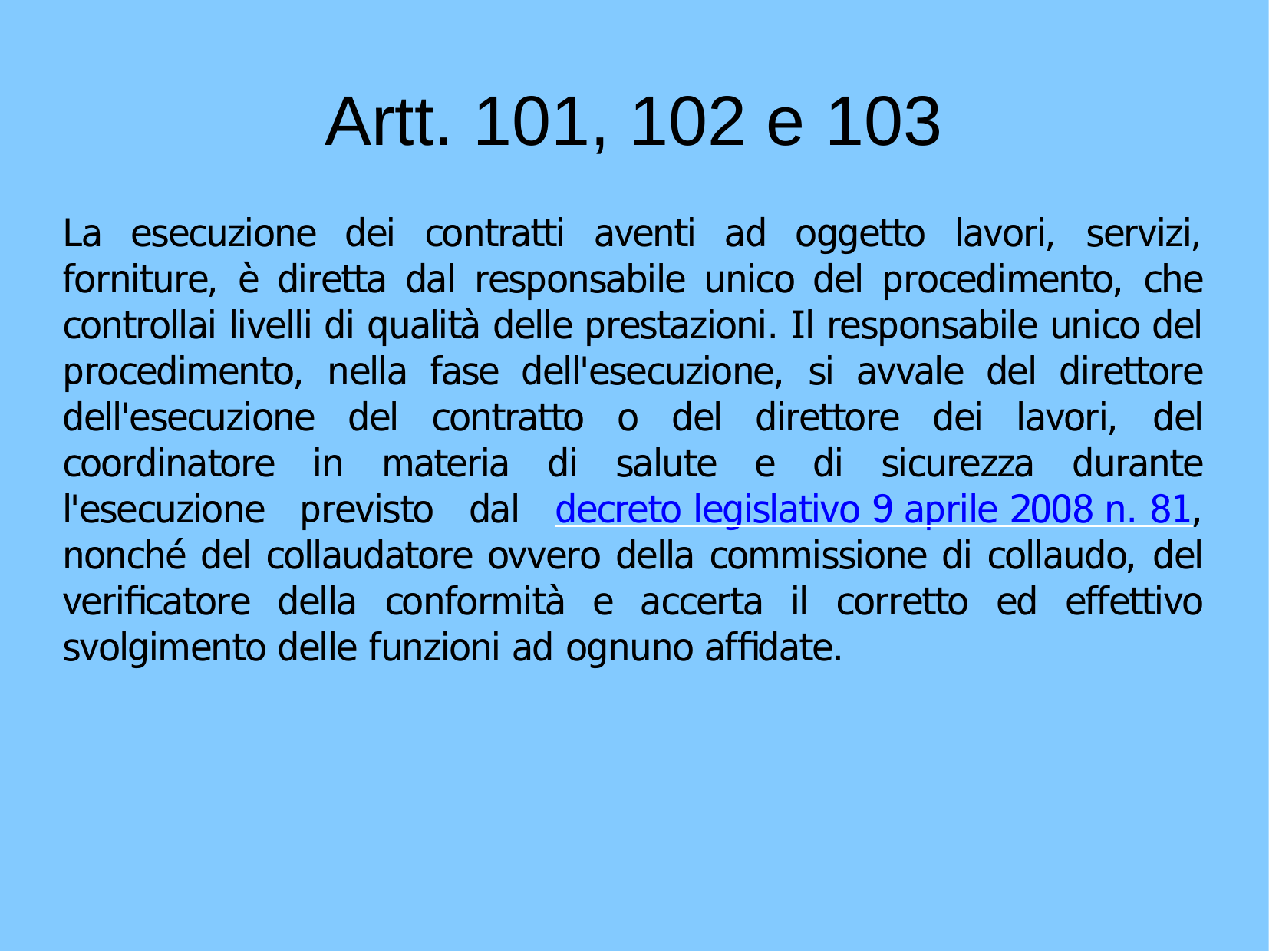

Artt. 101, 102 e 103
La esecuzione dei contratti aventi ad oggetto lavori, servizi, forniture, è diretta dal responsabile unico del procedimento, che controllai livelli di qualità delle prestazioni. Il responsabile unico del procedimento, nella fase dell'esecuzione, si avvale del direttore dell'esecuzione del contratto o del direttore dei lavori, del coordinatore in materia di salute e di sicurezza durante l'esecuzione previsto dal decreto legislativo 9 aprile 2008 n. 81, nonché del collaudatore ovvero della commissione di collaudo, del verificatore della conformità e accerta il corretto ed effettivo svolgimento delle funzioni ad ognuno affidate.